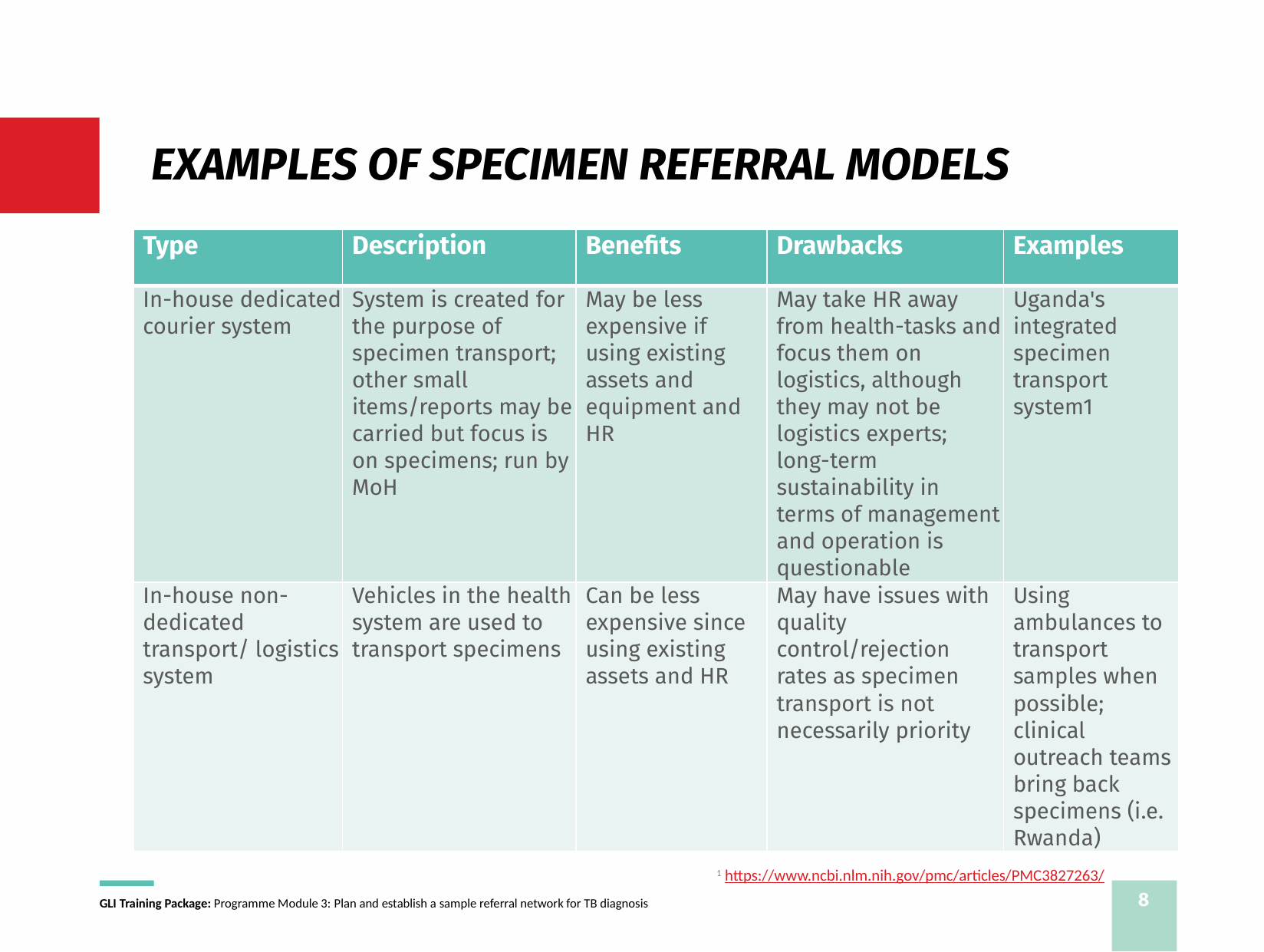

# EXAMPLES OF SPECIMEN REFERRAL MODELS
| Type | Description | Benefits | Drawbacks | Examples |
| --- | --- | --- | --- | --- |
| In-house dedicated courier system | System is created for the purpose of specimen transport; other small items/reports may be carried but focus is on specimens; run by MoH | May be less expensive if using existing assets and equipment and HR | May take HR away from health-tasks and focus them on logistics, although they may not be logistics experts; long-term sustainability in terms of management and operation is questionable | Uganda's integrated specimen transport system1 |
| In-house non-dedicated transport/ logistics system | Vehicles in the health system are used to transport specimens | Can be less expensive since using existing assets and HR | May have issues with quality control/rejection rates as specimen transport is not necessarily priority | Using ambulances to transport samples when possible; clinical outreach teams bring back specimens (i.e. Rwanda) |
1 https://www.ncbi.nlm.nih.gov/pmc/articles/PMC3827263/